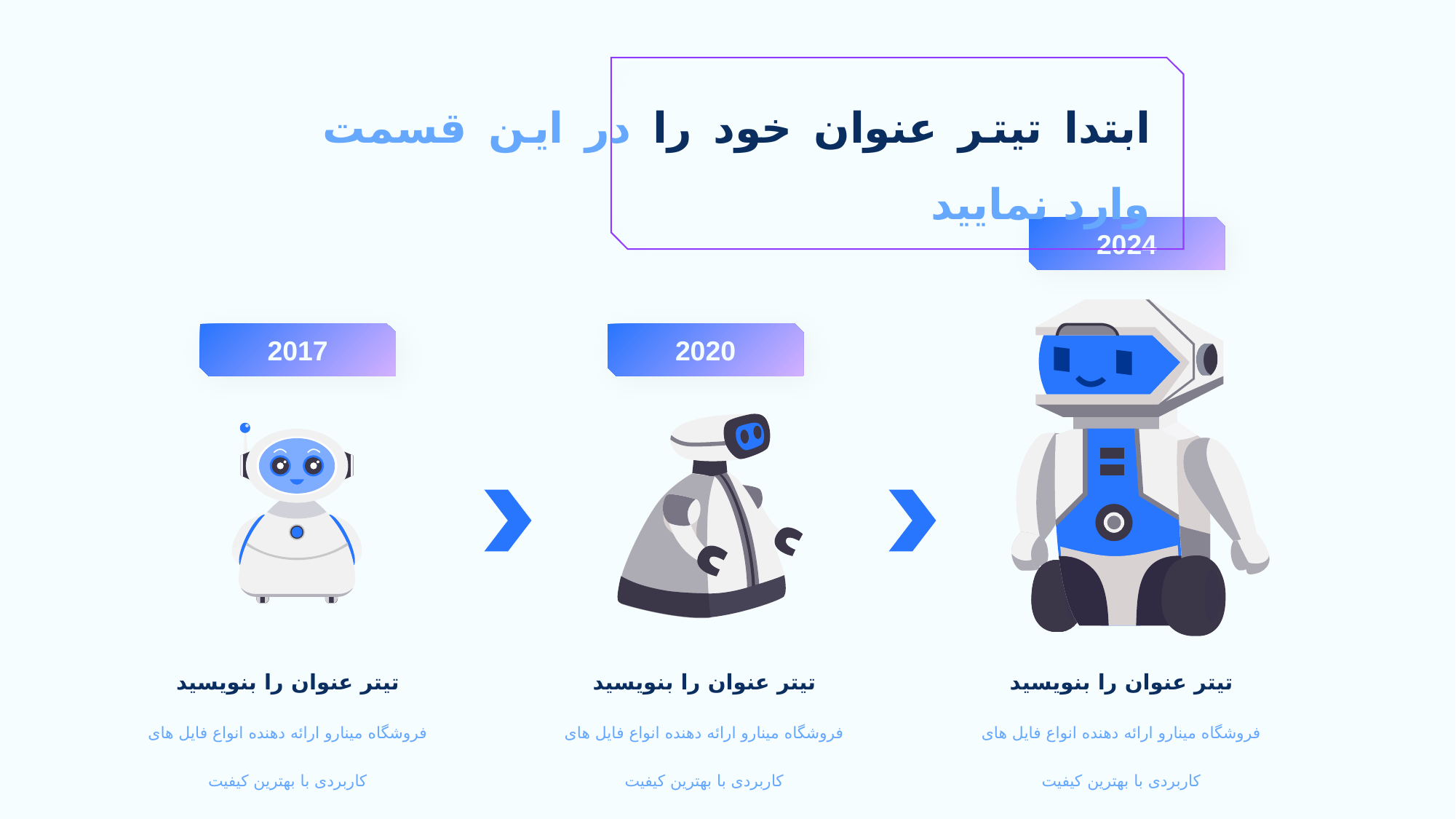

ابتدا تیتر عنوان خود را در این قسمت وارد نمایید
2024

2017
2020

تیتر عنوان را بنویسید
فروشگاه مینارو ارائه دهنده انواع فایل های کاربردی با بهترین کیفیت
تیتر عنوان را بنویسید
فروشگاه مینارو ارائه دهنده انواع فایل های کاربردی با بهترین کیفیت
تیتر عنوان را بنویسید
فروشگاه مینارو ارائه دهنده انواع فایل های کاربردی با بهترین کیفیت